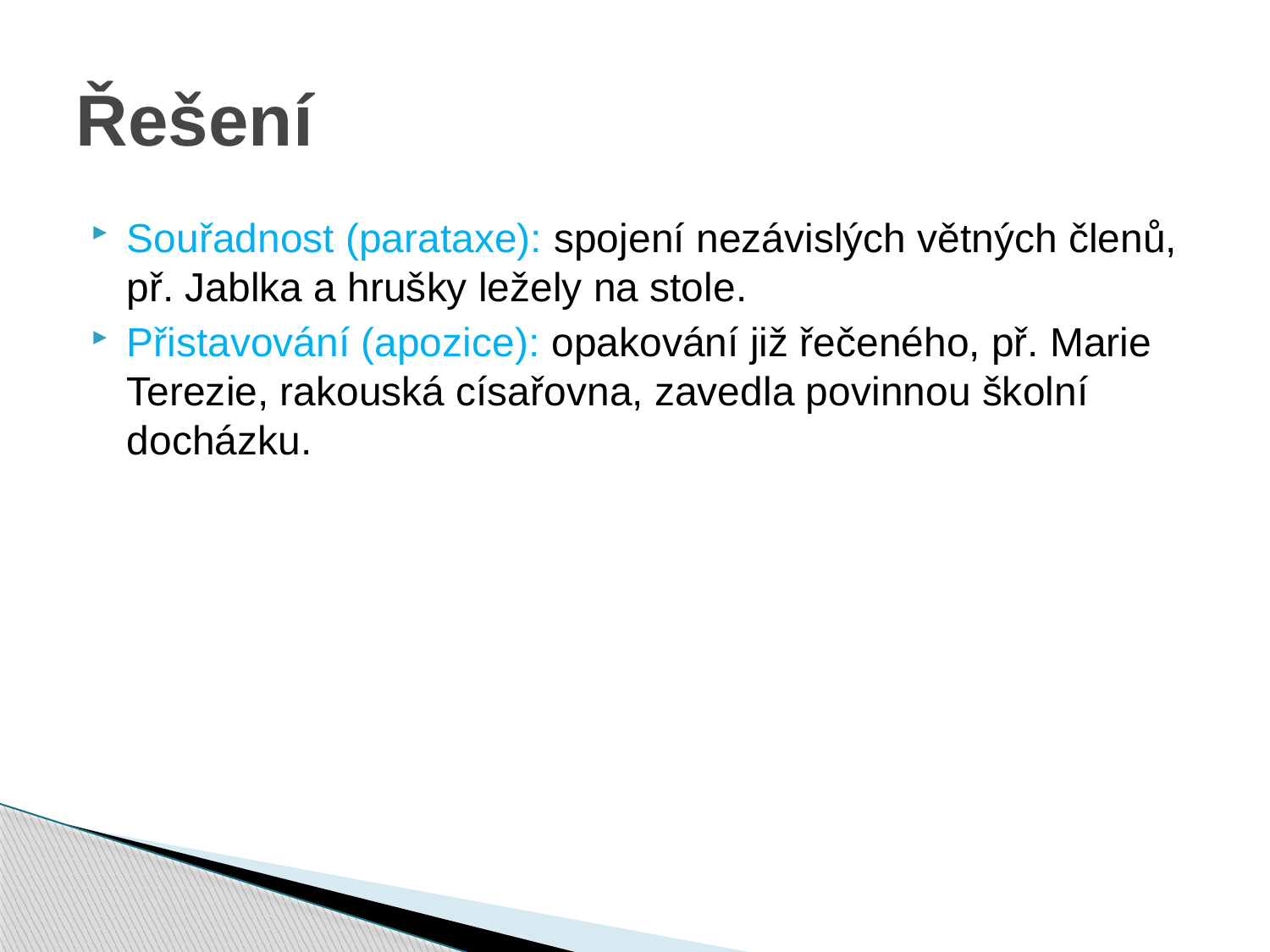

# Řešení
Souřadnost (parataxe): spojení nezávislých větných členů, př. Jablka a hrušky ležely na stole.
Přistavování (apozice): opakování již řečeného, př. Marie Terezie, rakouská císařovna, zavedla povinnou školní docházku.